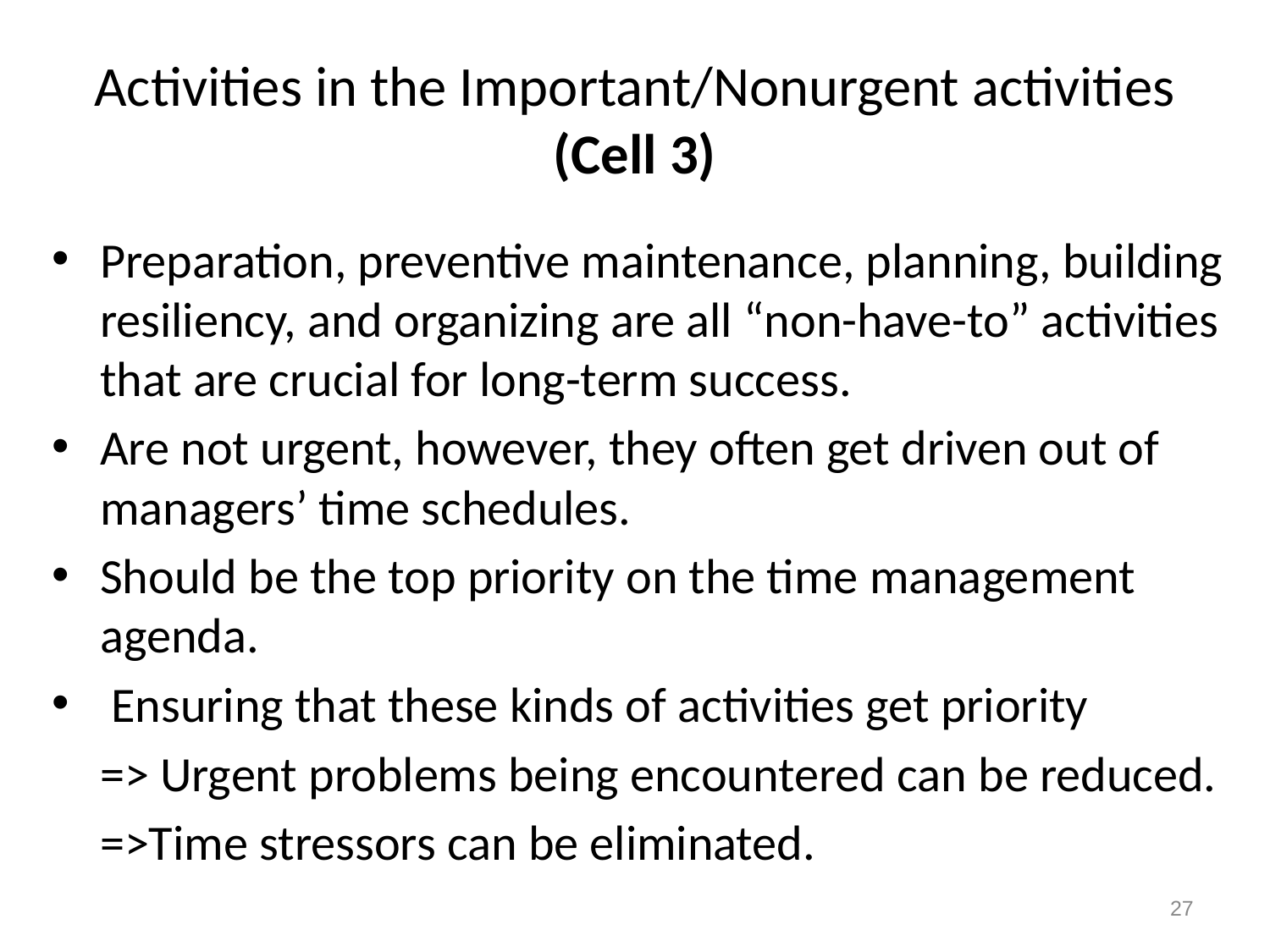

# Activities in the Important/Nonurgent activities (Cell 3)
Preparation, preventive maintenance, planning, building resiliency, and organizing are all “non-have-to” activities that are crucial for long-term success.
Are not urgent, however, they often get driven out of managers’ time schedules.
Should be the top priority on the time management agenda.
 Ensuring that these kinds of activities get priority
	=> Urgent problems being encountered can be reduced.
 	=>Time stressors can be eliminated.
27